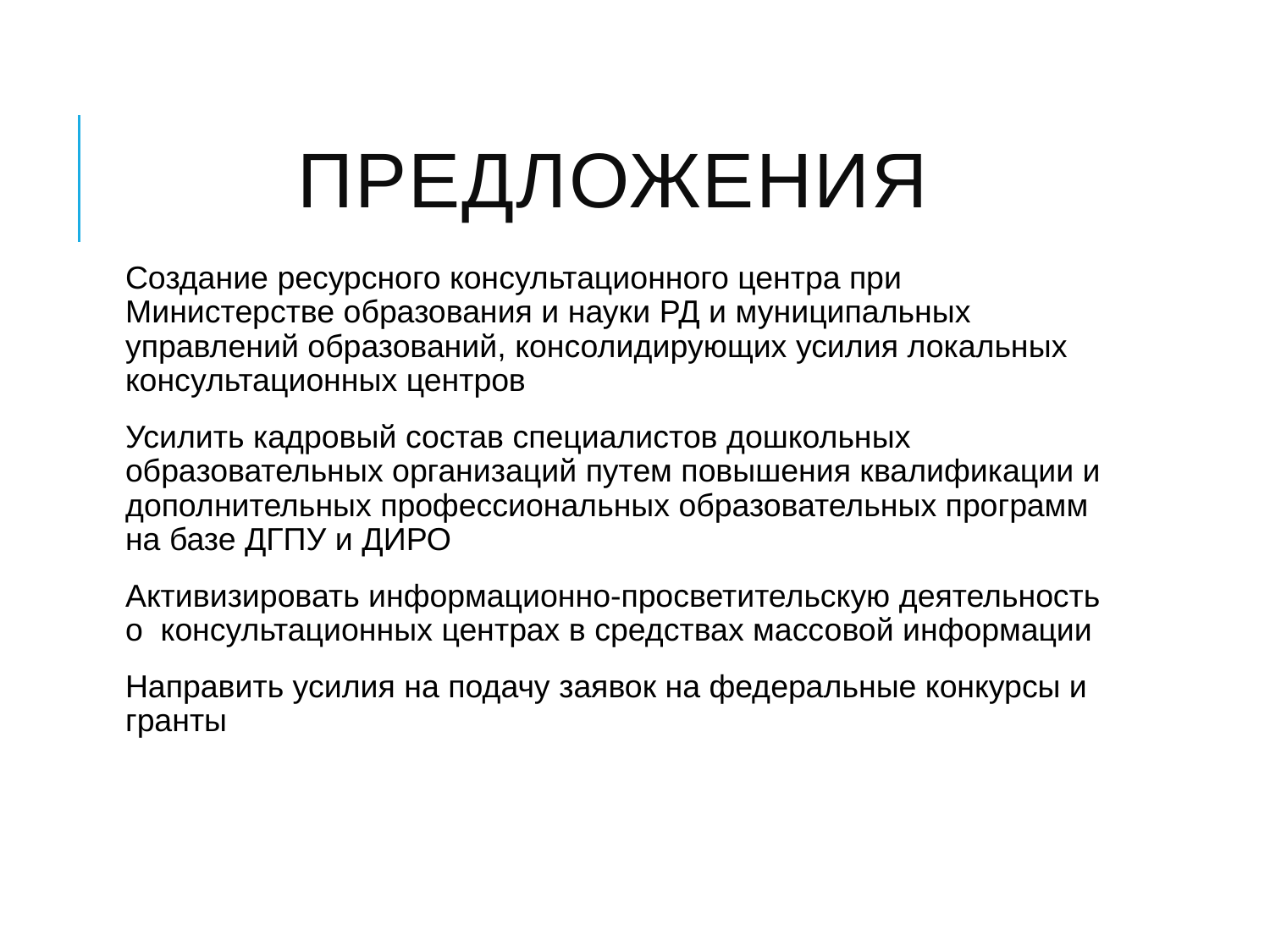

# Предложения
Создание ресурсного консультационного центра при Министерстве образования и науки РД и муниципальных управлений образований, консолидирующих усилия локальных консультационных центров
Усилить кадровый состав специалистов дошкольных образовательных организаций путем повышения квалификации и дополнительных профессиональных образовательных программ на базе ДГПУ и ДИРО
Активизировать информационно-просветительскую деятельность о  консультационных центрах в средствах массовой информации
Направить усилия на подачу заявок на федеральные конкурсы и гранты